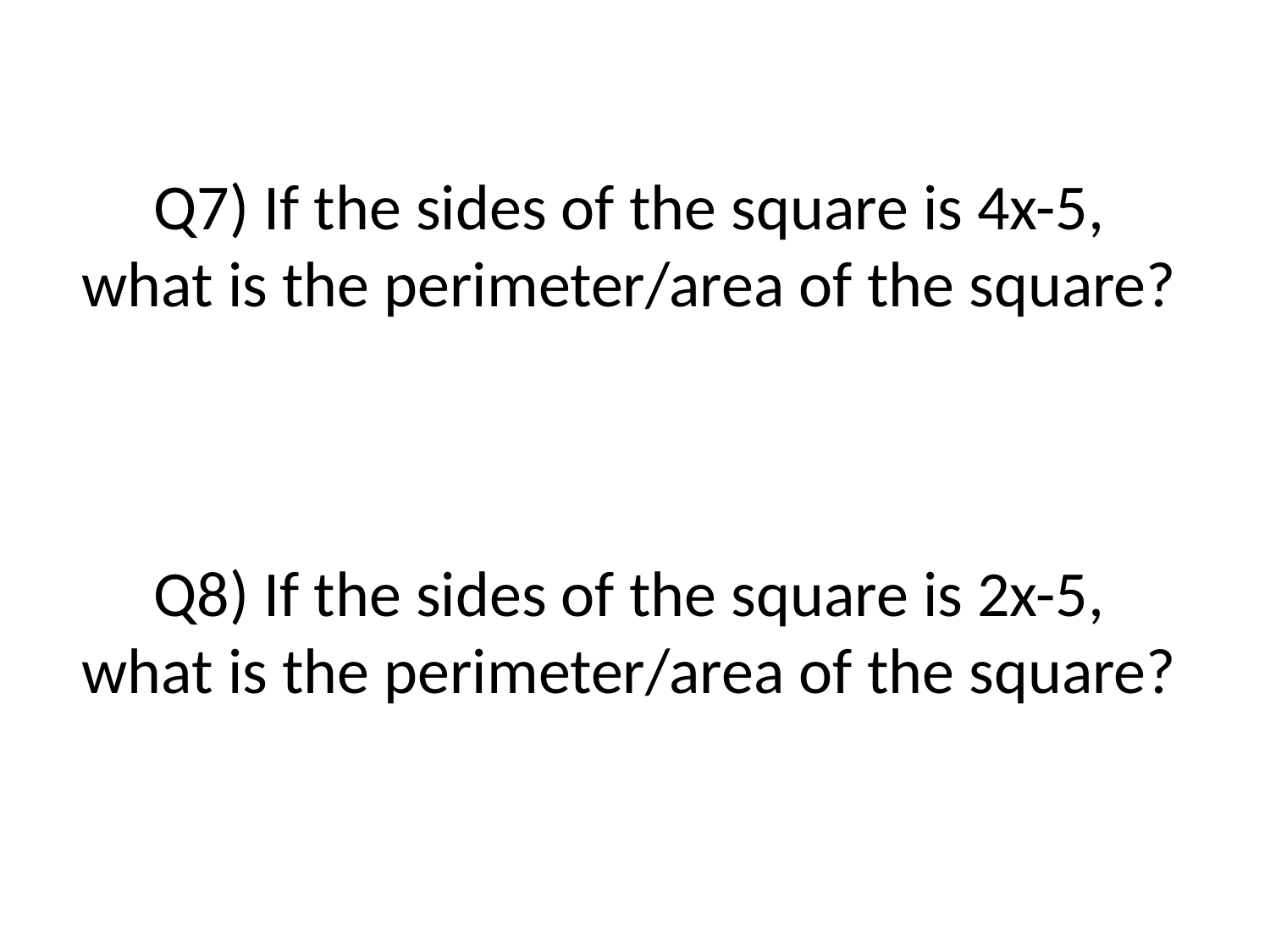

# Q7) If the sides of the square is 4x-5, what is the perimeter/area of the square? Q8) If the sides of the square is 2x-5, what is the perimeter/area of the square?